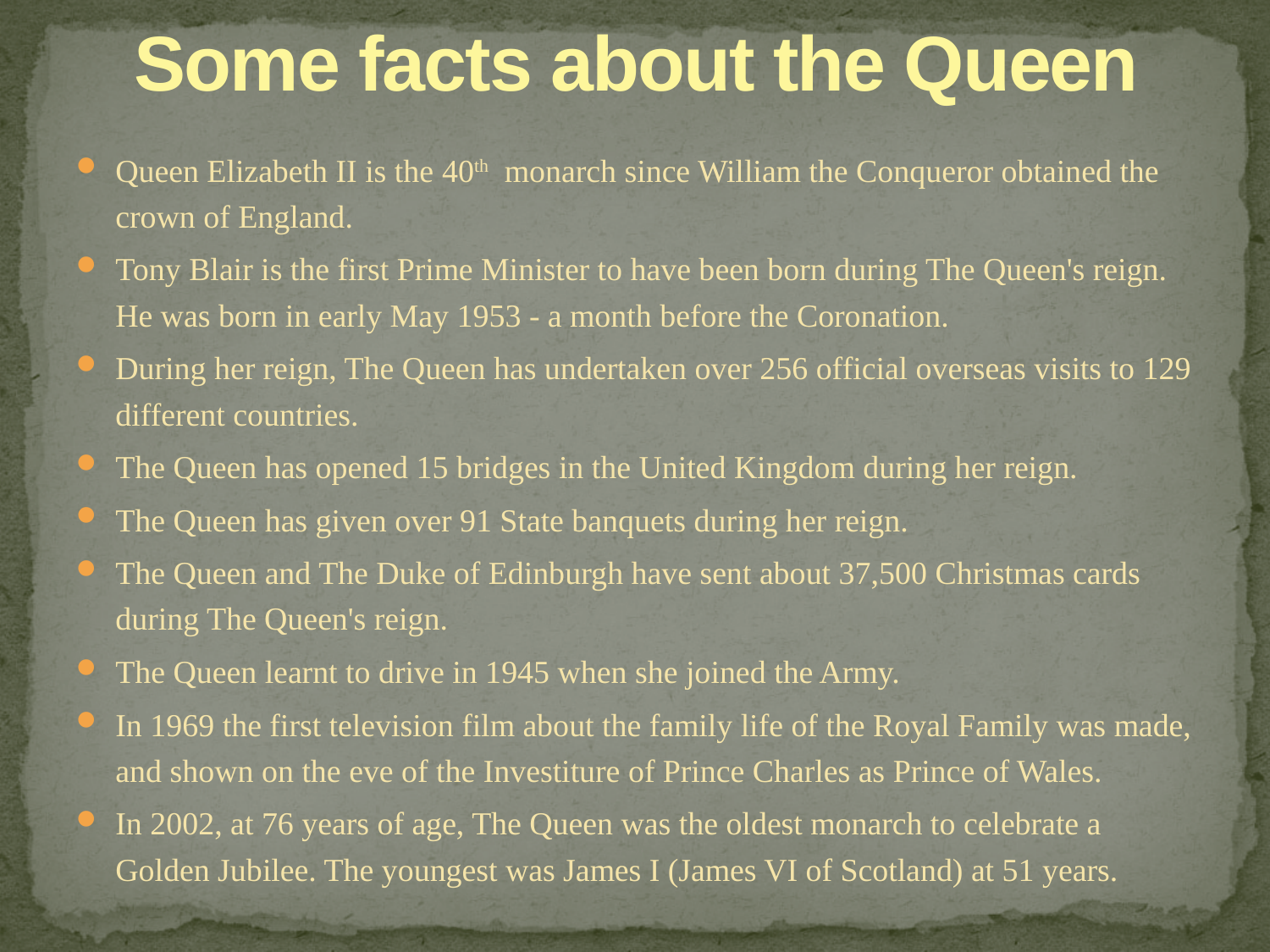

# Some facts about the Queen
Queen Elizabeth II is the 40th  monarch since William the Conqueror obtained the crown of England.
Tony Blair is the first Prime Minister to have been born during The Queen's reign. He was born in early May 1953 - a month before the Coronation.
During her reign, The Queen has undertaken over 256 official overseas visits to 129 different countries.
The Queen has opened 15 bridges in the United Kingdom during her reign.
The Queen has given over 91 State banquets during her reign.
The Queen and The Duke of Edinburgh have sent about 37,500 Christmas cards during The Queen's reign.
The Queen learnt to drive in 1945 when she joined the Army.
In 1969 the first television film about the family life of the Royal Family was made, and shown on the eve of the Investiture of Prince Charles as Prince of Wales.
In 2002, at 76 years of age, The Queen was the oldest monarch to celebrate a Golden Jubilee. The youngest was James I (James VI of Scotland) at 51 years.